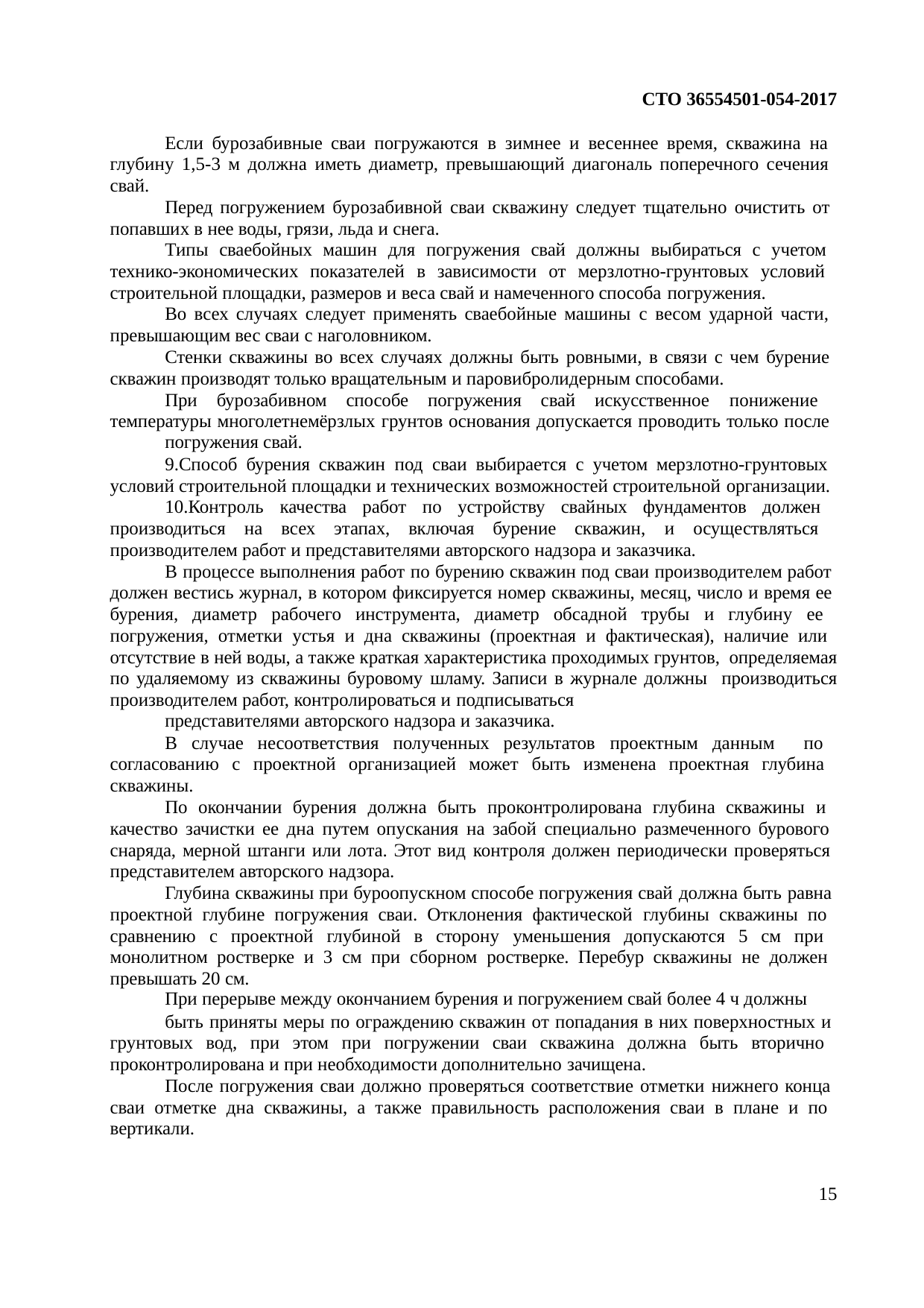

СТО 36554501-054-2017

Если бурозабивные сваи погружаются в зимнее и весеннее время, скважина на  глубину 1,5-3 м должна иметь диаметр, превышающий диагональ поперечного сечения  свай.
Перед погружением бурозабивной сваи скважину следует тщательно очистить от  попавших в нее воды, грязи, льда и снега.
Типы сваебойных машин для погружения свай должны выбираться с учетом  технико-экономических показателей в зависимости от мерзлотно-грунтовых условий  строительной площадки, размеров и веса свай и намеченного способа погружения.
Во всех случаях следует применять сваебойные машины с весом ударной части,  превышающим вес сваи с наголовником.
Стенки скважины во всех случаях должны быть ровными, в связи с чем бурение  скважин производят только вращательным и паровибролидерным способами.
При бурозабивном способе погружения свай искусственное понижение  температуры многолетнемёрзлых грунтов основания допускается проводить только после
погружения свай.
Способ бурения скважин под сваи выбирается с учетом мерзлотно-грунтовых  условий строительной площадки и технических возможностей строительной организации.
Контроль качества работ по устройству свайных фундаментов должен  производиться на всех этапах, включая бурение скважин, и осуществляться  производителем работ и представителями авторского надзора и заказчика.
В процессе выполнения работ по бурению скважин под сваи производителем работ  должен вестись журнал, в котором фиксируется номер скважины, месяц, число и время ее  бурения, диаметр рабочего инструмента, диаметр обсадной трубы и глубину ее  погружения, отметки устья и дна скважины (проектная и фактическая), наличие или  отсутствие в ней воды, а также краткая характеристика проходимых грунтов,  определяемая по удаляемому из скважины буровому шламу. Записи в журнале должны  производиться производителем работ, контролироваться и подписываться
представителями авторского надзора и заказчика.
В случае несоответствия полученных результатов проектным данным  по  согласованию с проектной организацией может быть изменена проектная глубина  скважины.
По окончании бурения должна быть проконтролирована глубина скважины и  качество зачистки ее дна путем опускания на забой специально размеченного бурового  снаряда, мерной штанги или лота. Этот вид контроля должен периодически проверяться  представителем авторского надзора.
Глубина скважины при буроопускном способе погружения свай должна быть равна  проектной глубине погружения сваи. Отклонения фактической глубины скважины по  сравнению с проектной глубиной в сторону уменьшения допускаются 5 см при  монолитном ростверке и 3 см при сборном ростверке. Перебур скважины не должен  превышать 20 см.
При перерыве между окончанием бурения и погружением свай более 4 ч должны
быть приняты меры по ограждению скважин от попадания в них поверхностных и  грунтовых вод, при этом при погружении сваи скважина должна быть вторично  проконтролирована и при необходимости дополнительно зачищена.
После погружения сваи должно проверяться соответствие отметки нижнего конца  сваи отметке дна скважины, а также правильность расположения сваи в плане и по  вертикали.

15